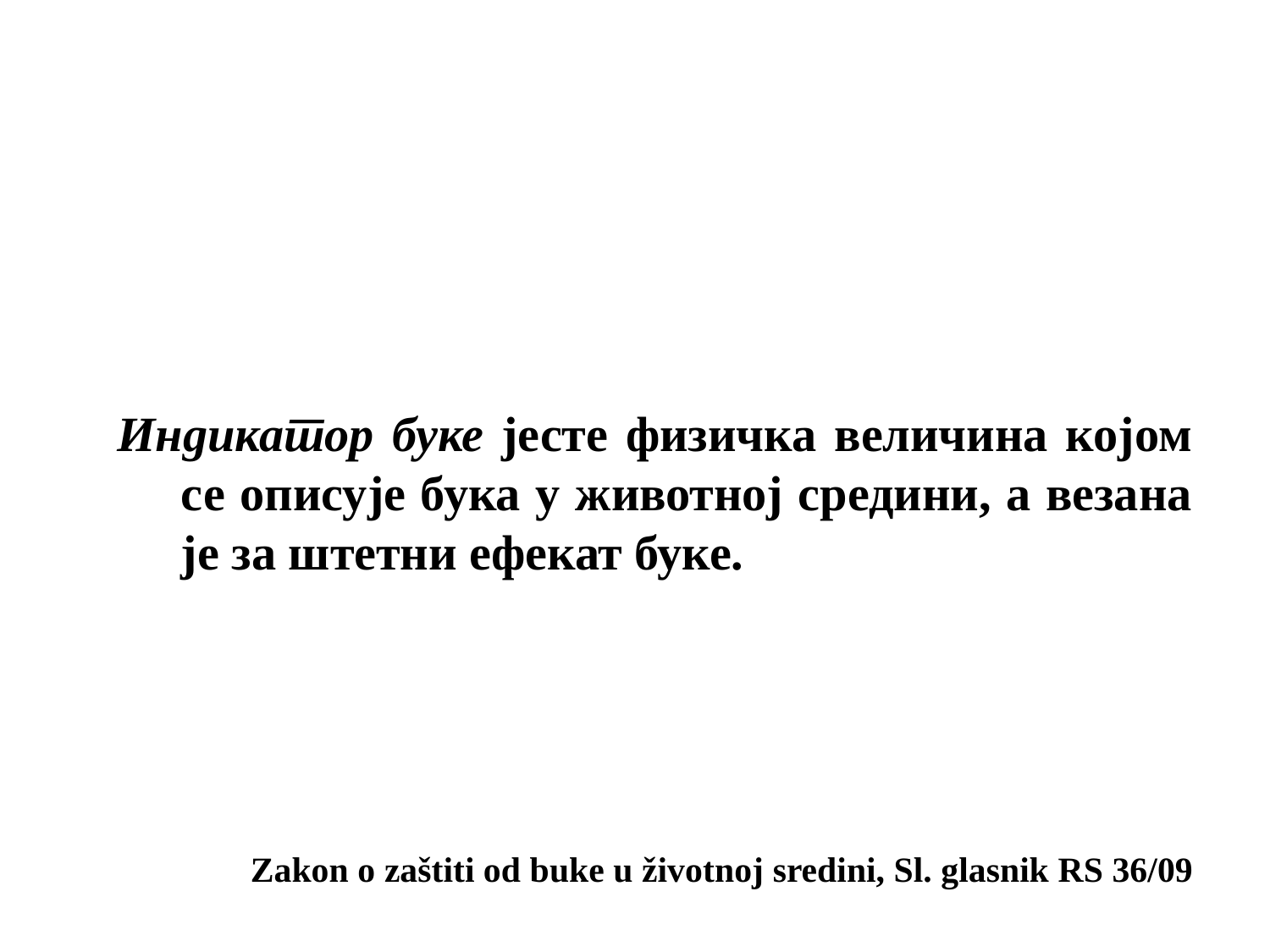

Индикатор буке јесте физичка величина којом се описује бука у животној средини, а везана је за штетни ефекат буке.
Zakon o zaštiti od buke u životnoj sredini, Sl. glasnik RS 36/09